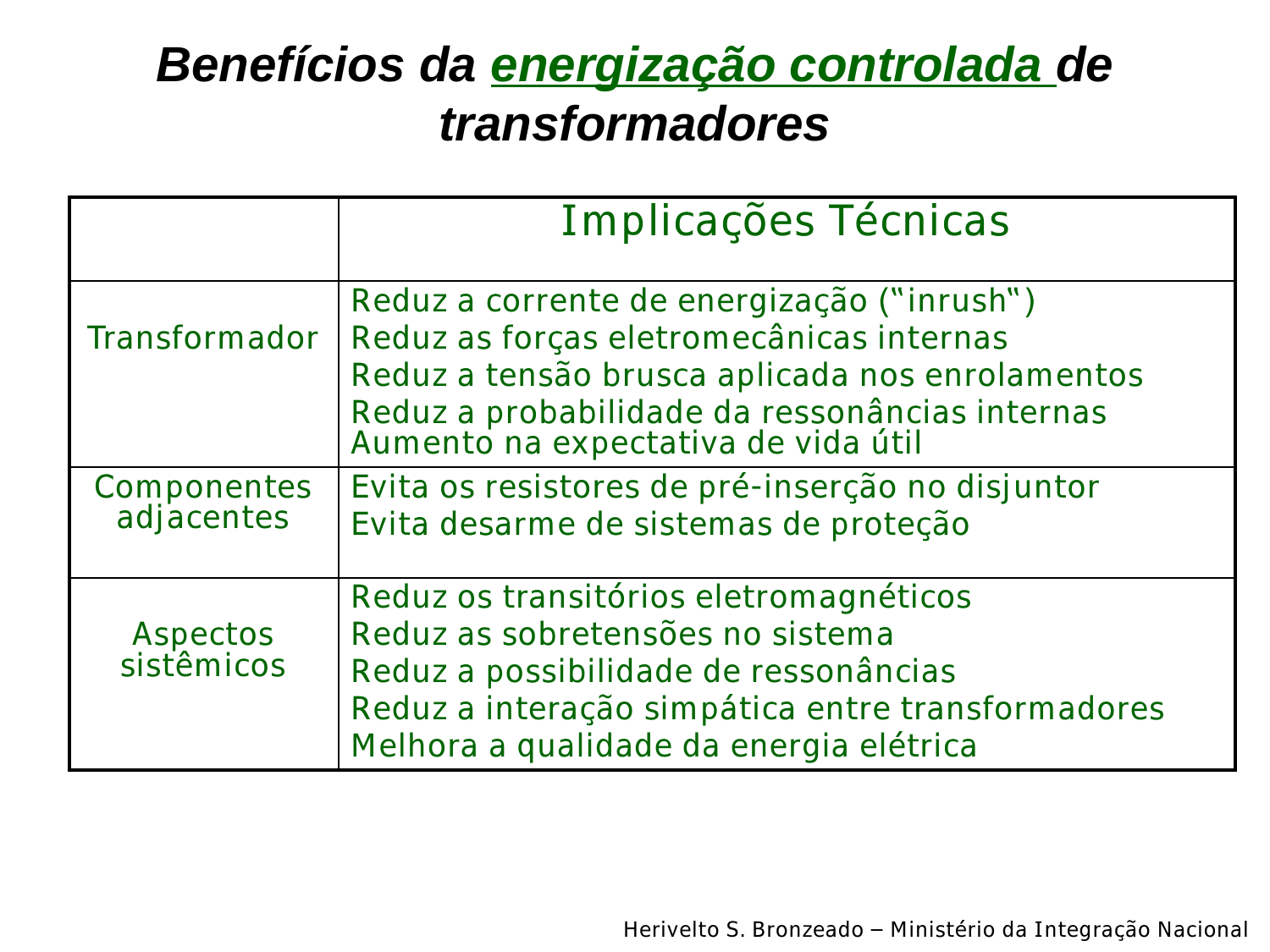

# Benefícios da energização controlada de transformadores
|  | Implicações Técnicas |
| --- | --- |
| Transformador | Reduz a corrente de energização (“inrush“) Reduz as forças eletromecânicas internas Reduz a tensão brusca aplicada nos enrolamentos Reduz a probabilidade da ressonâncias internas Aumento na expectativa de vida útil |
| Componentes adjacentes | Evita os resistores de pré-inserção no disjuntor Evita desarme de sistemas de proteção |
| Aspectos sistêmicos | Reduz os transitórios eletromagnéticos Reduz as sobretensões no sistema Reduz a possibilidade de ressonâncias Reduz a interação simpática entre transformadores Melhora a qualidade da energia elétrica |